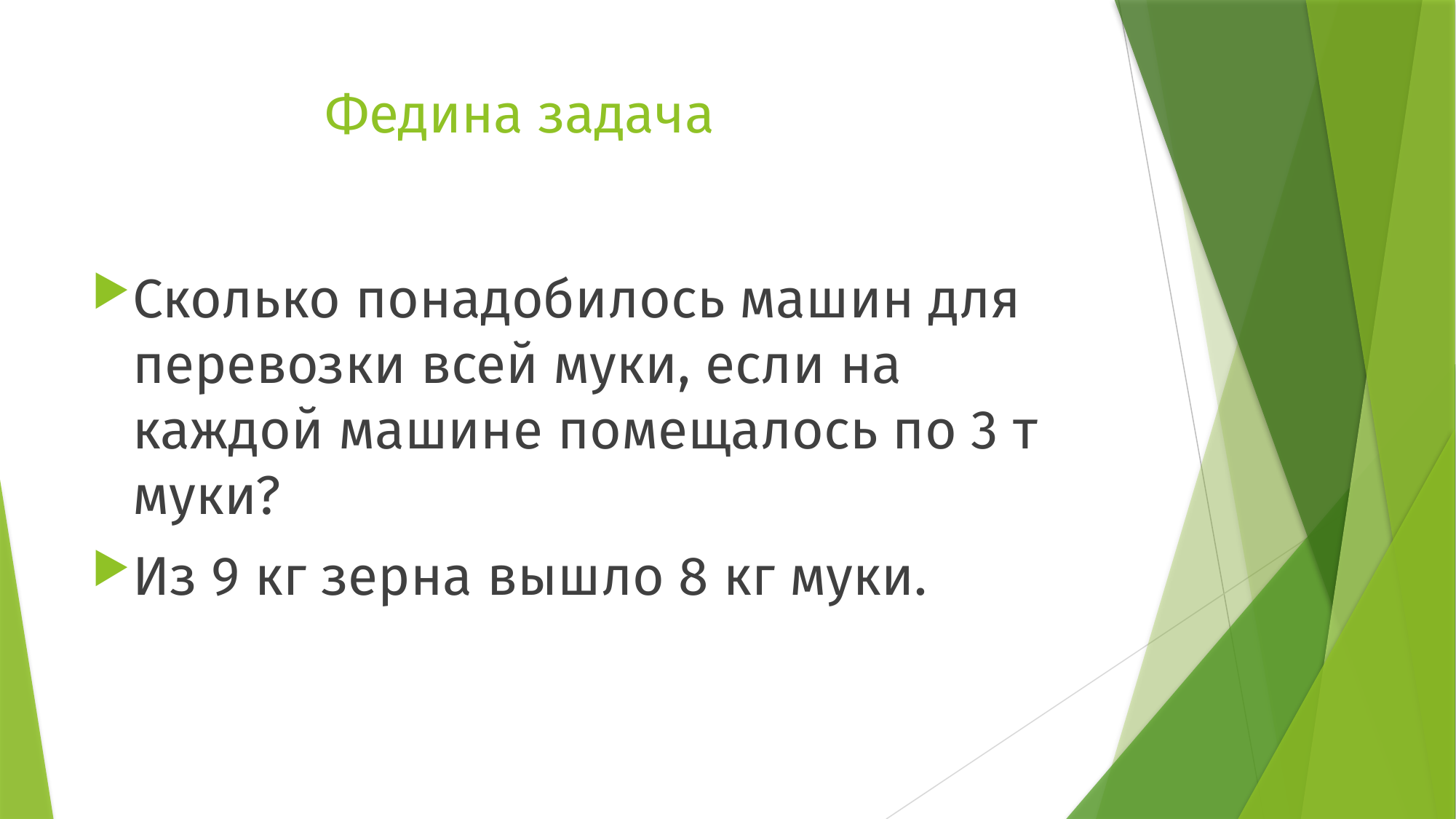

# Федина задача
Сколько понадобилось машин для перевозки всей муки, если на каждой машине помещалось по 3 т муки?
Из 9 кг зерна вышло 8 кг муки.